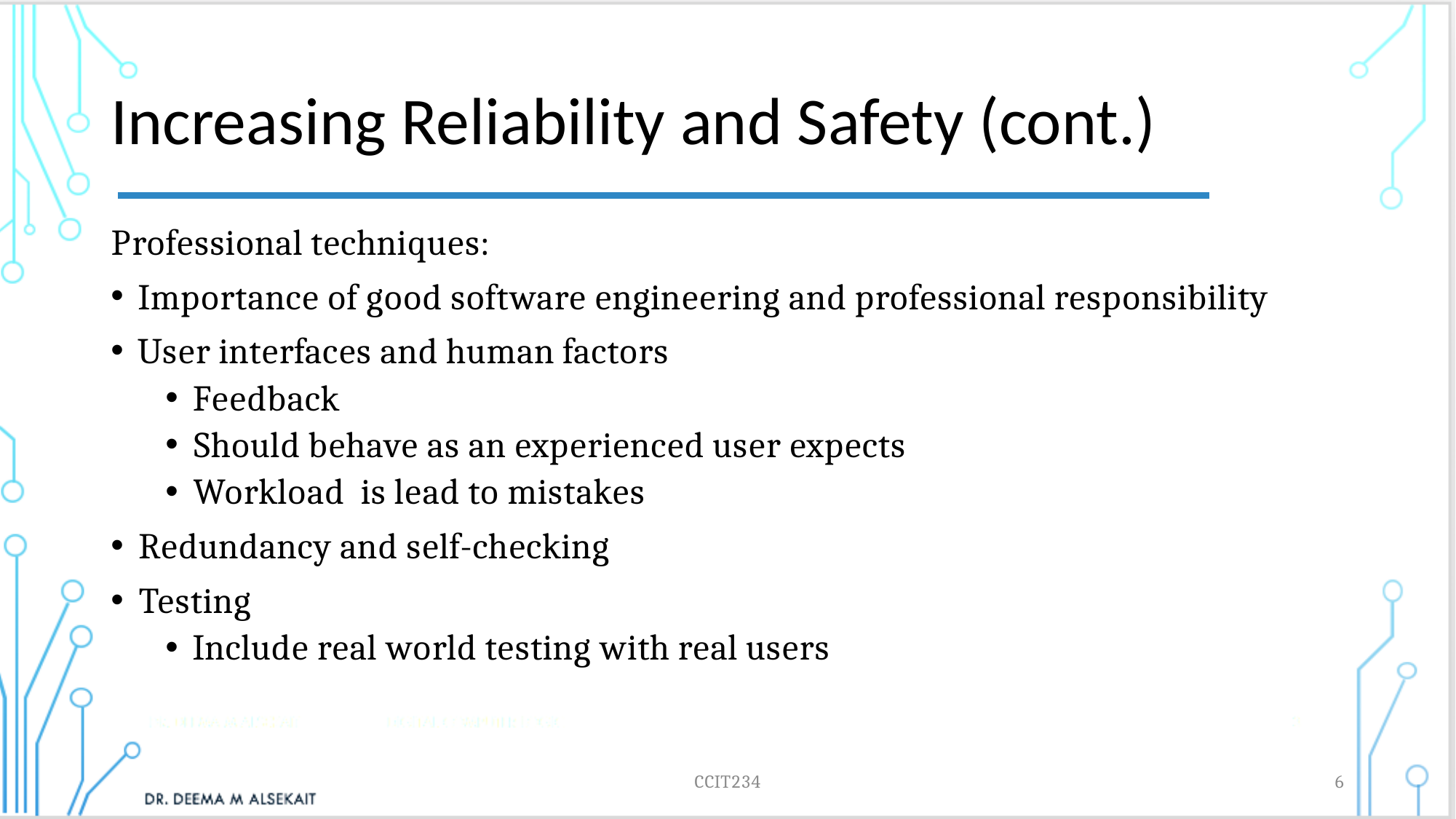

# Increasing Reliability and Safety (cont.)
Professional techniques:
Importance of good software engineering and professional responsibility
User interfaces and human factors
Feedback
Should behave as an experienced user expects
Workload  is lead to mistakes
Redundancy and self-checking
Testing
Include real world testing with real users

CCIT234
6